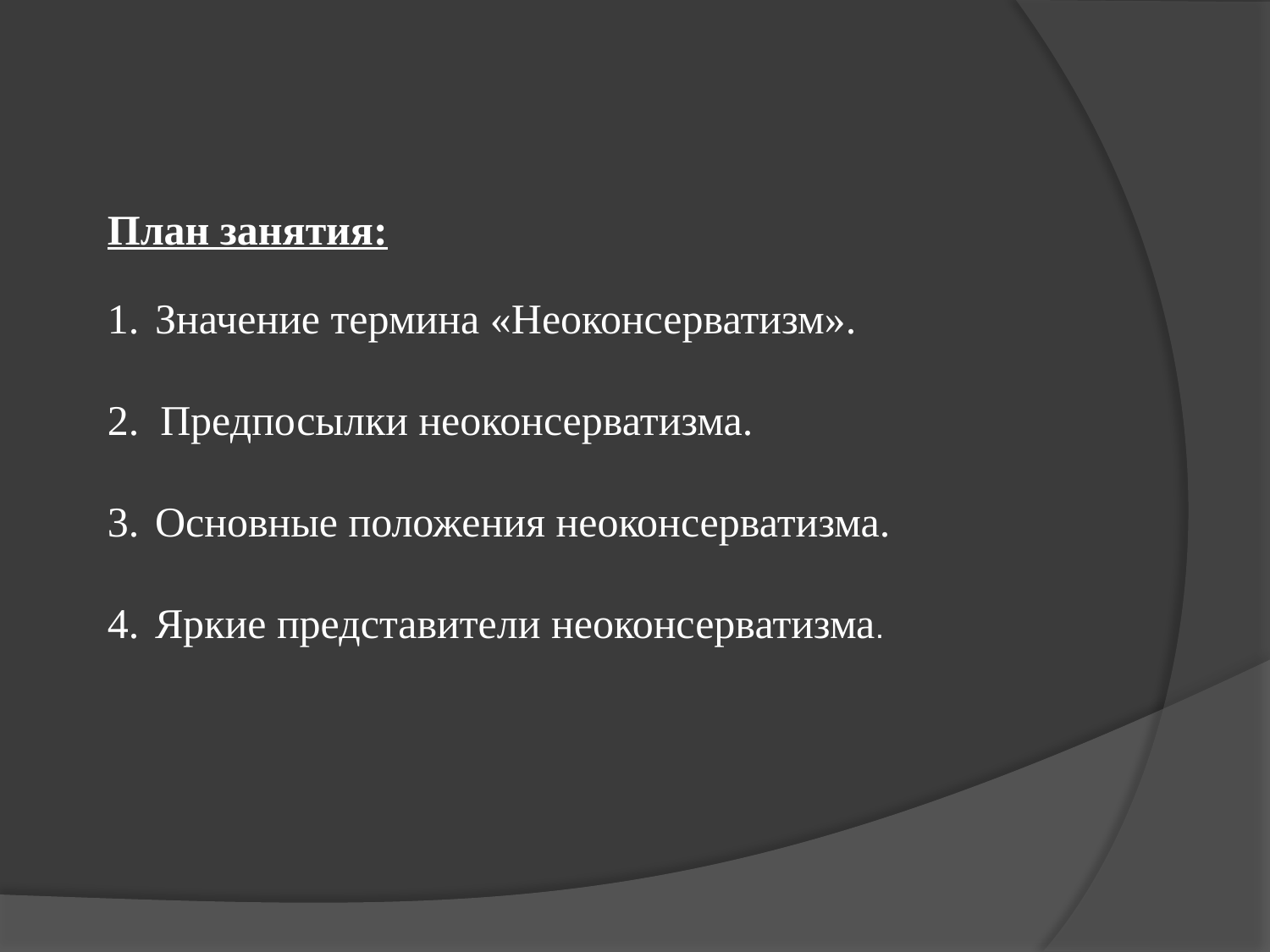

План занятия:

Значение термина «Неоконсерватизм».

2.  Предпосылки неоконсерватизма.

Основные положения неоконсерватизма.

Яркие представители неоконсерватизма.